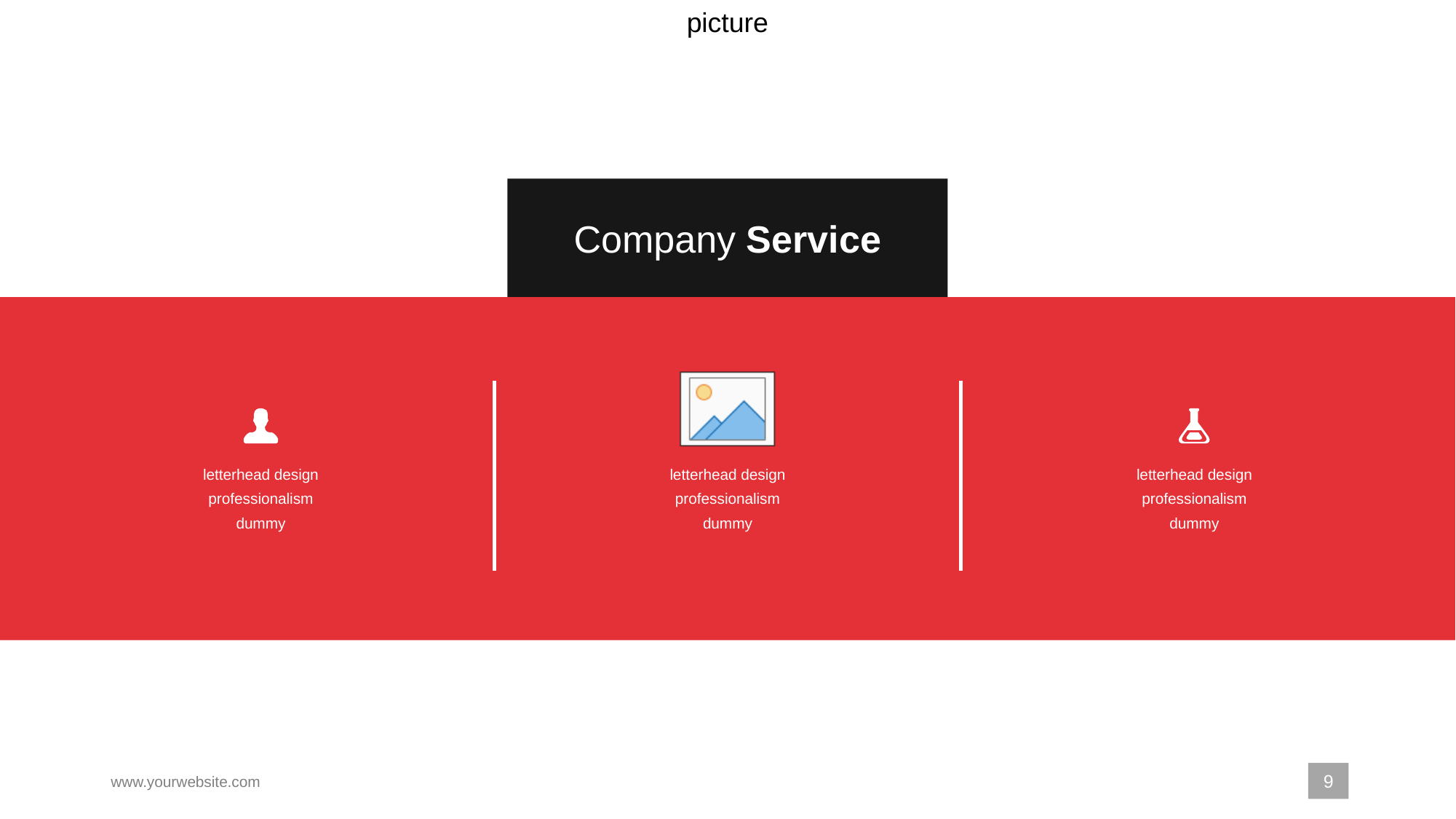

Company Service

letterhead design professionalism dummy

letterhead design professionalism dummy

letterhead design professionalism dummy
9
www.yourwebsite.com